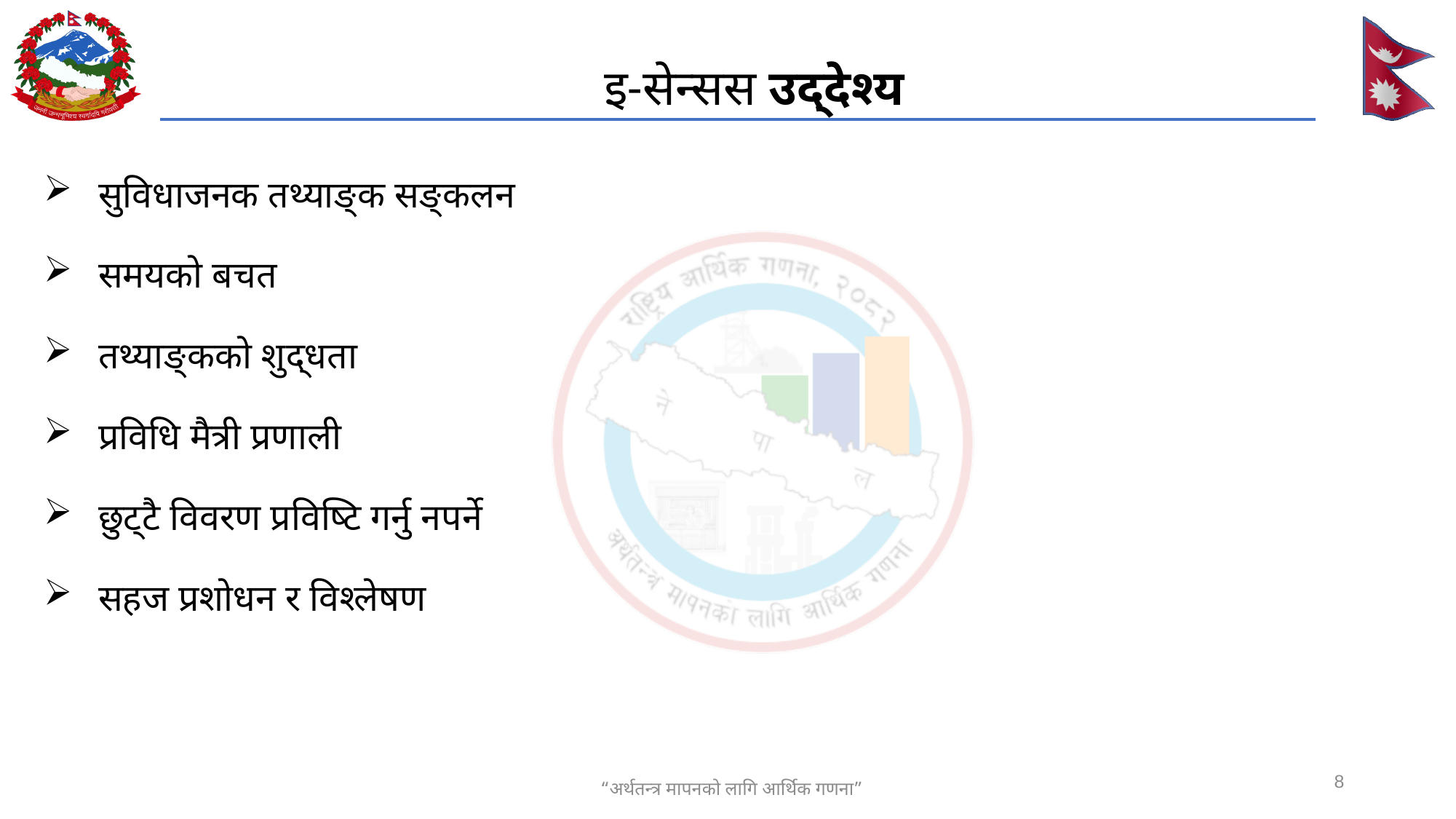

# इ-सेन्सस उद्देश्य
सुविधाजनक तथ्याङ्क सङ्कलन
समयको बचत
तथ्याङ्कको शुद्धता
प्रविधि मैत्री प्रणाली
छुट्टै विवरण प्रविष्टि गर्नु नपर्ने
सहज प्रशोधन र विश्लेषण

8
“अर्थतन्त्र मापनको लागि आर्थिक गणना”